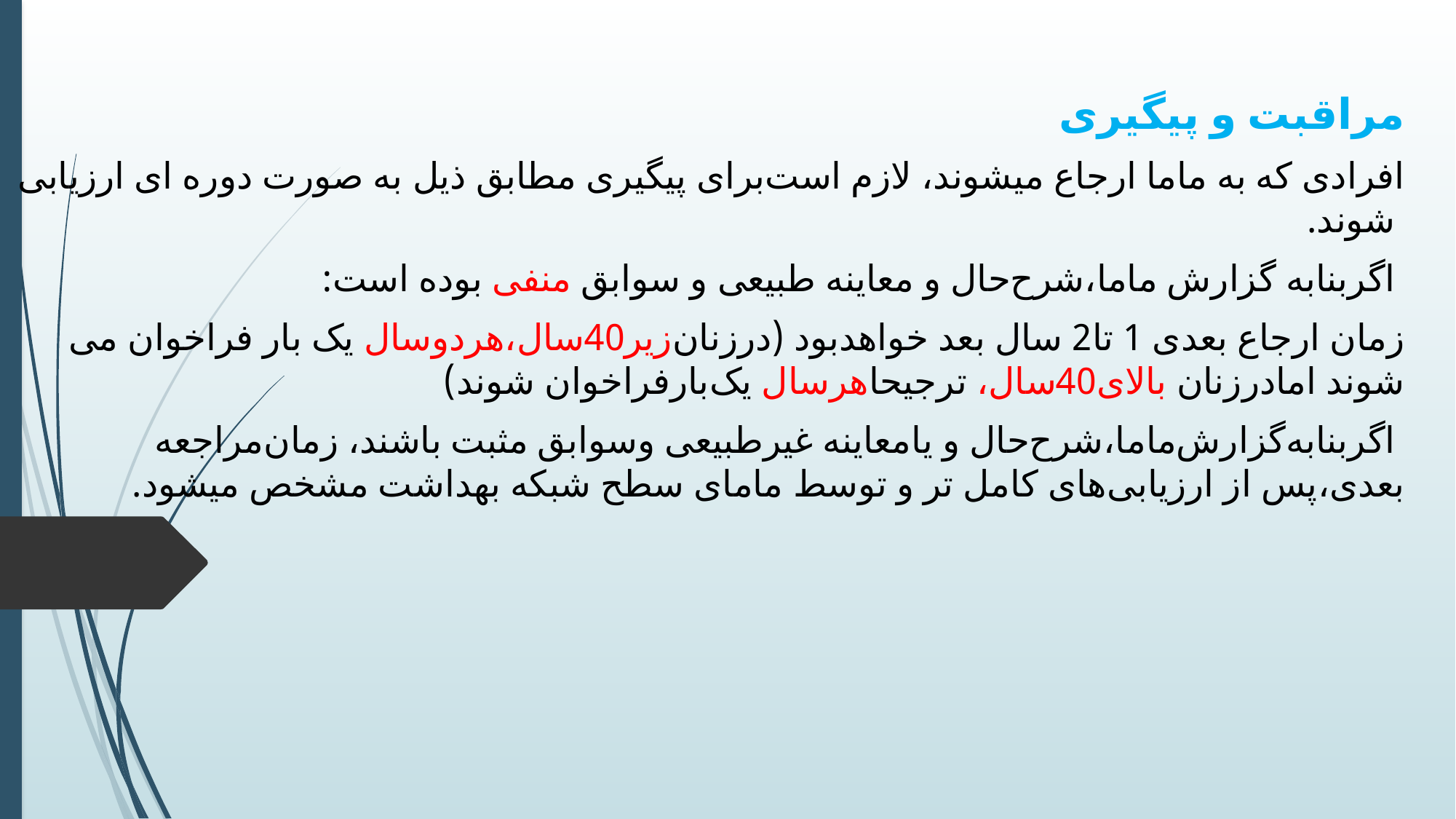

مراقبت و پیگیری
افرادی‌ که ‌به ‌ماما‌ ارجاع‌ میشوند، لازم ‌است‌برای ‌پیگیری ‌مطابق ‌ذیل‌ به ‌صورت ‌دوره ای ‌ارزیابی  ‌شوند.‌
 اگر‌بنا‌به‌ گزارش ‌ماما،‌شرح‌حال‌ و‌ معاینه‌ طبیعی‌ و‌ سوابق‌ منفی‌ بوده‌ است:‌
زمان ‌ارجاع ‌بعدی‌ 1 تا‌2 سال‌ بعد‌ خواهد‌بود‌ (در‌زنان‌زیر‌40‌سال،‌هر‌دو‌سال ‌یک‌ بار ‌فراخوان‌ می شوند اما‌در‌زنان ‌بالای‌40‌سال، ترجیحا‌هر‌سال یک‌بار‌فراخوان‌ شوند)
 اگر‌بنا‌به‌گزارش‌ماما،‌شرح‌حال‌ و یا‌معاینه غیرطبیعی ‌و‌سوابق ‌مثبت ‌باشند، ‌زمان‌مراجعه ‌بعدی،‌پس ‌از‌ ارزیابی‌های ‌کامل ‌تر ‌و ‌توسط‌ مامای ‌سطح شبکه‌ بهداشت مشخص ‌میشود.‌
#